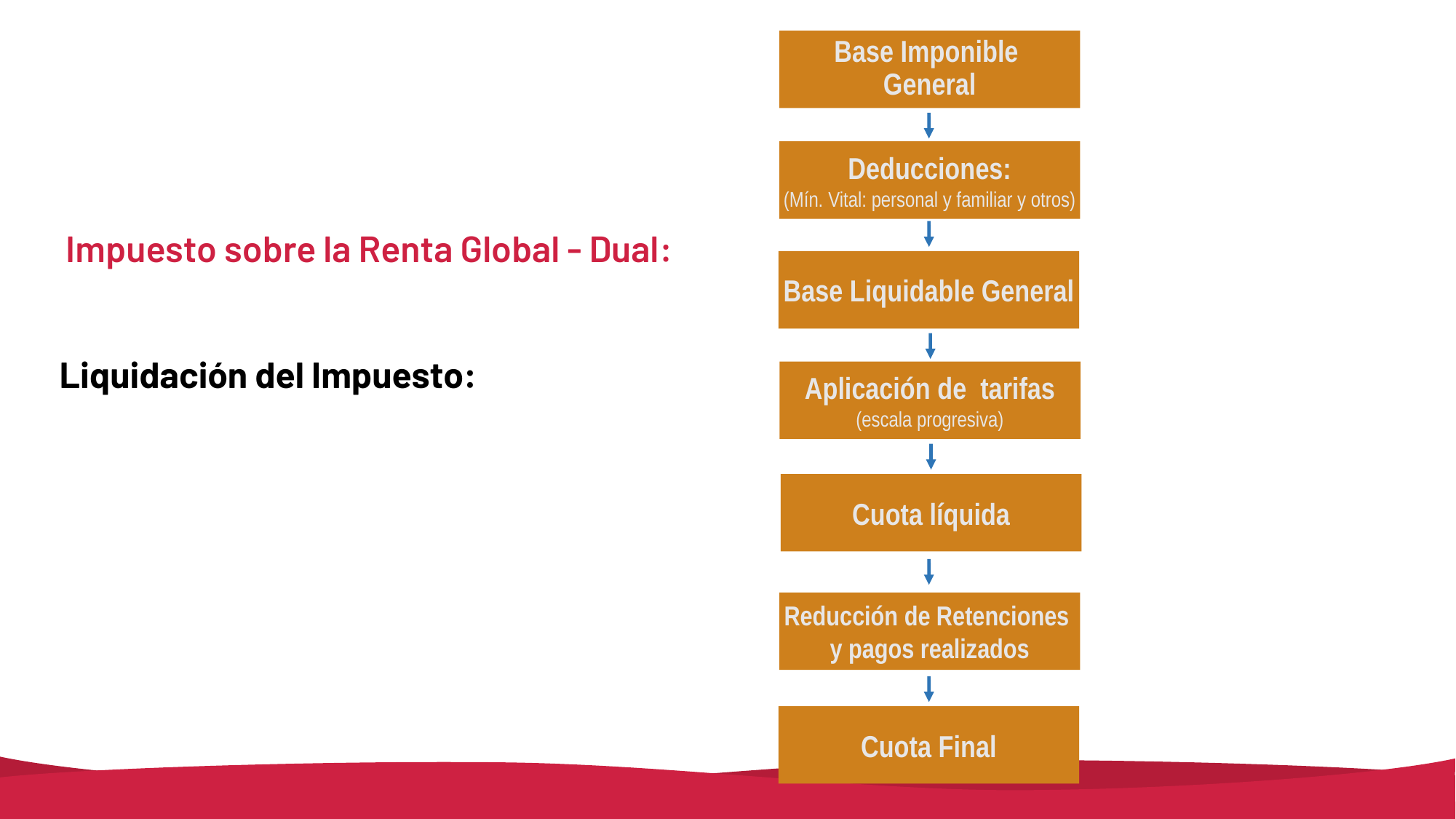

Base Imponible
General

Deducciones:
(Mín. Vital: personal y familiar y otros)
# Impuesto sobre la Renta Global - Dual:

Base Liquidable General

Liquidación del Impuesto:

Aplicación de  tarifas
(escala progresiva)

Cuota líquida

Reducción de Retenciones
y pagos realizados

Cuota Final